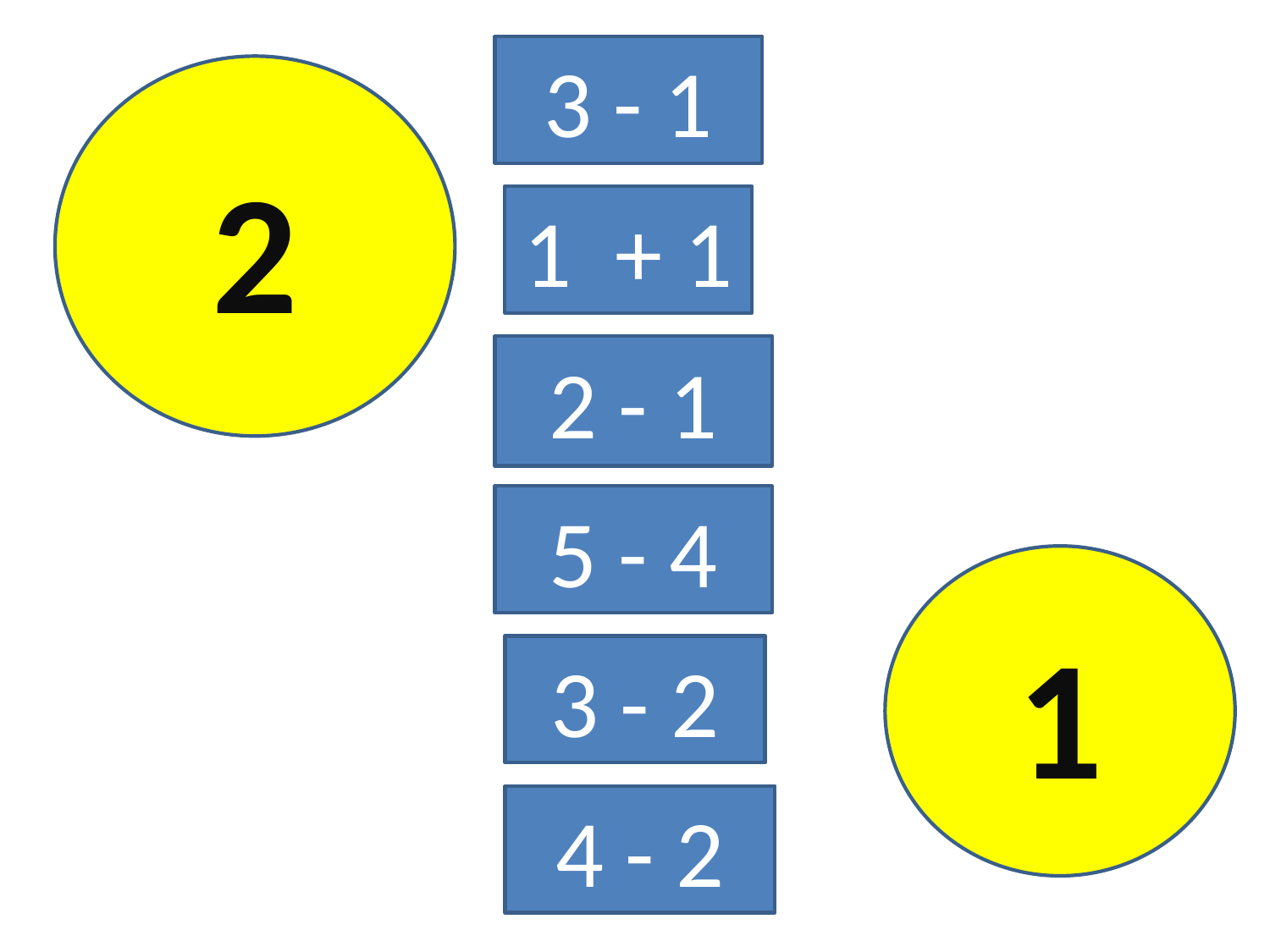

3 - 1
2
1  + 1
2 - 1
5 - 4
1
3 - 2
4 - 2